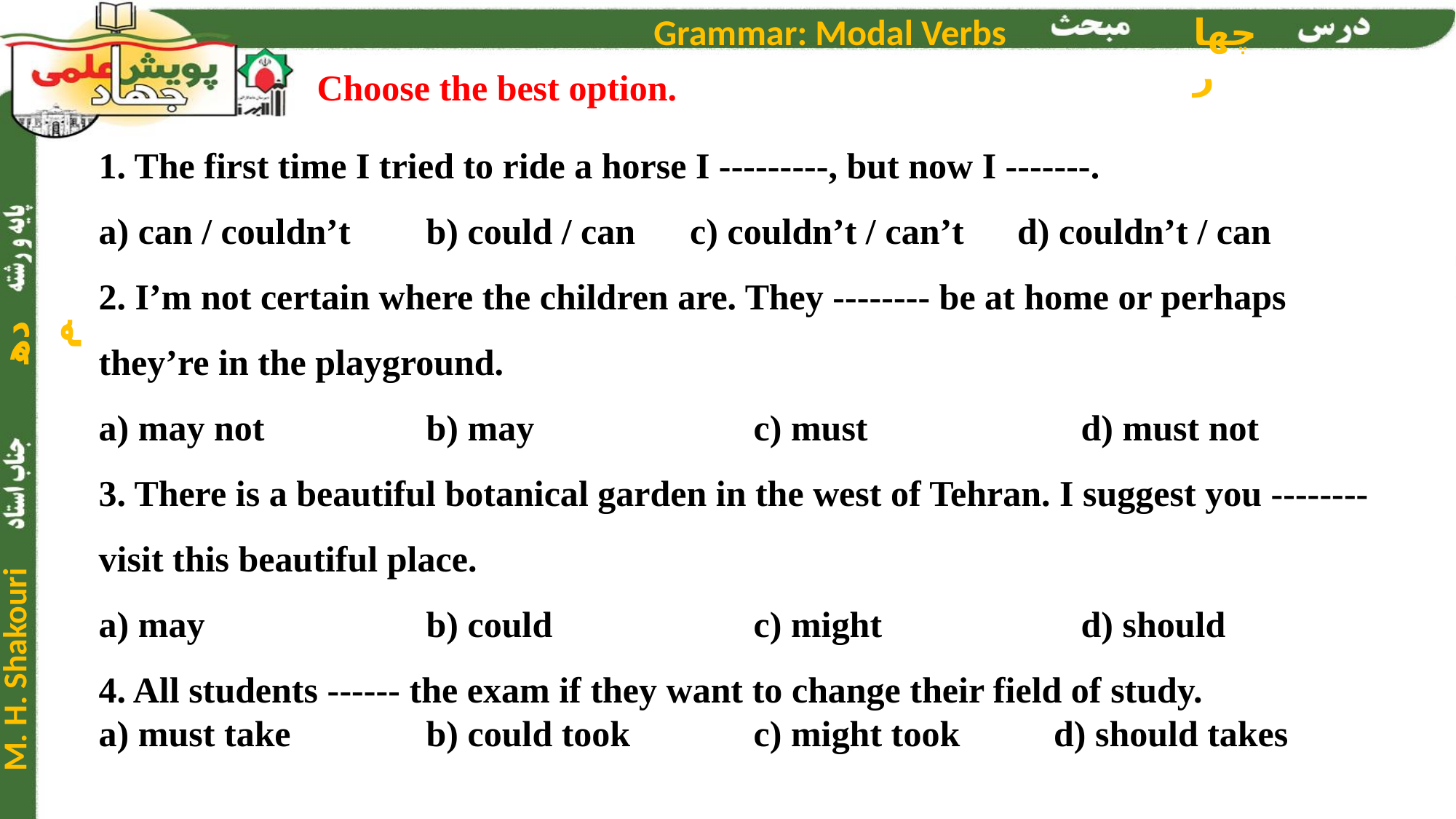

Choose the best option.
1. The first time I tried to ride a horse I ---------, but now I -------.
a) can / couldn’t	b) could / can      c) couldn’t / can’t	     d) couldn’t / can
2. I’m not certain where the children are. They -------- be at home or perhaps they’re in the playground.
a) may not		b) may			c) must		d) must not
3. There is a beautiful botanical garden in the west of Tehran. I suggest you -------- visit this beautiful place.
a) may			b) could		c) might		d) should
4. All students ------ the exam if they want to change their field of study.
a) must take		b) could took		c) might took	         d) should takes